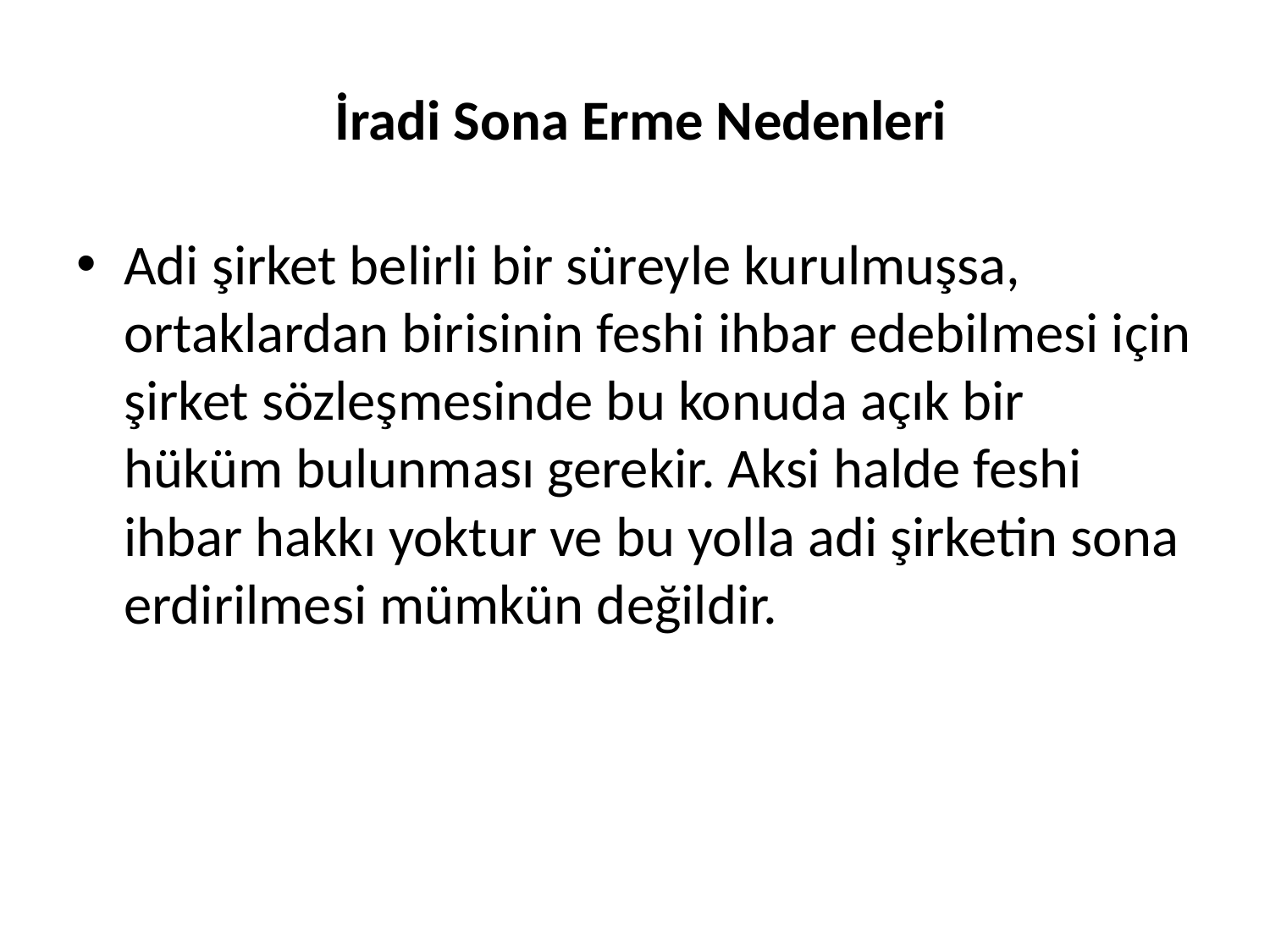

# İradi Sona Erme Nedenleri
Adi şirket belirli bir süreyle kurulmuşsa, ortaklardan birisinin feshi ihbar edebilmesi için şirket sözleşmesinde bu konuda açık bir hüküm bulunması gerekir. Aksi halde feshi ihbar hakkı yoktur ve bu yolla adi şirketin sona erdirilmesi mümkün değildir.